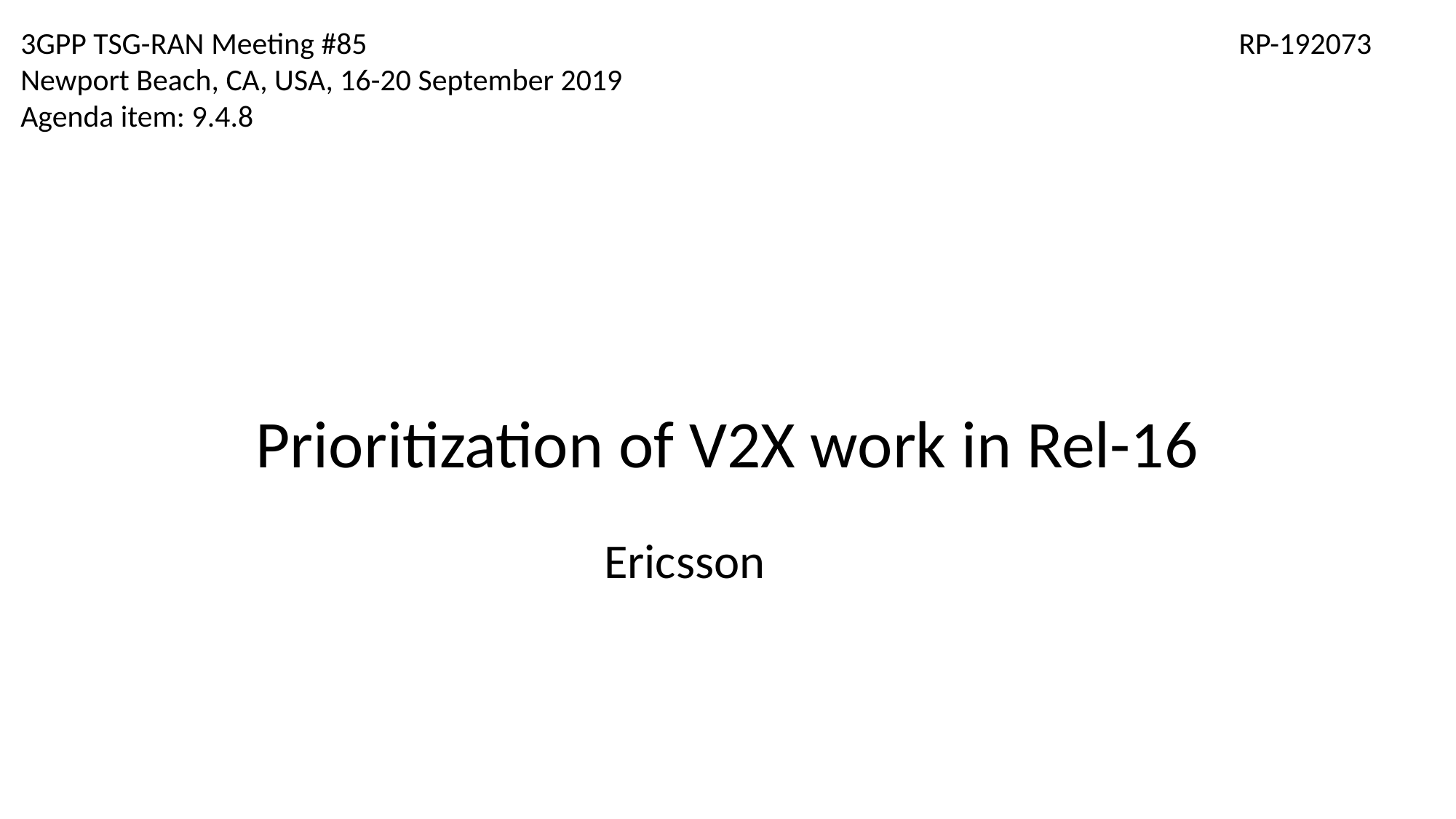

3GPP TSG-RAN Meeting #85
Newport Beach, CA, USA, 16-20 September 2019
Agenda item: 9.4.8
RP-192073
# Prioritization of V2X work in Rel-16
Ericsson